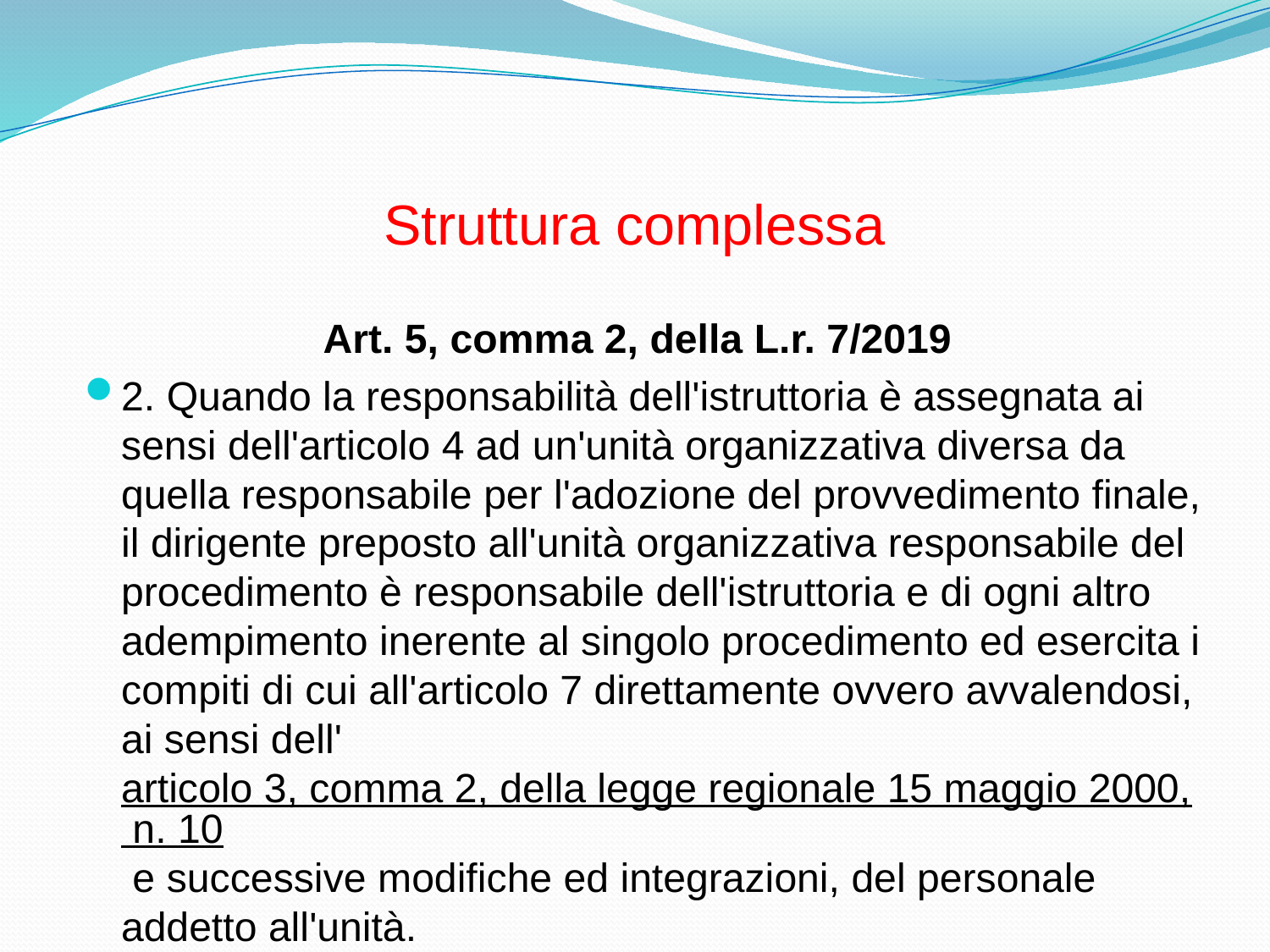

# Struttura complessa
Art. 5, comma 2, della L.r. 7/2019
2. Quando la responsabilità dell'istruttoria è assegnata ai sensi dell'articolo 4 ad un'unità organizzativa diversa da quella responsabile per l'adozione del provvedimento finale, il dirigente preposto all'unità organizzativa responsabile del procedimento è responsabile dell'istruttoria e di ogni altro adempimento inerente al singolo procedimento ed esercita i compiti di cui all'articolo 7 direttamente ovvero avvalendosi, ai sensi dell'articolo 3, comma 2, della legge regionale 15 maggio 2000, n. 10 e successive modifiche ed integrazioni, del personale addetto all'unità.